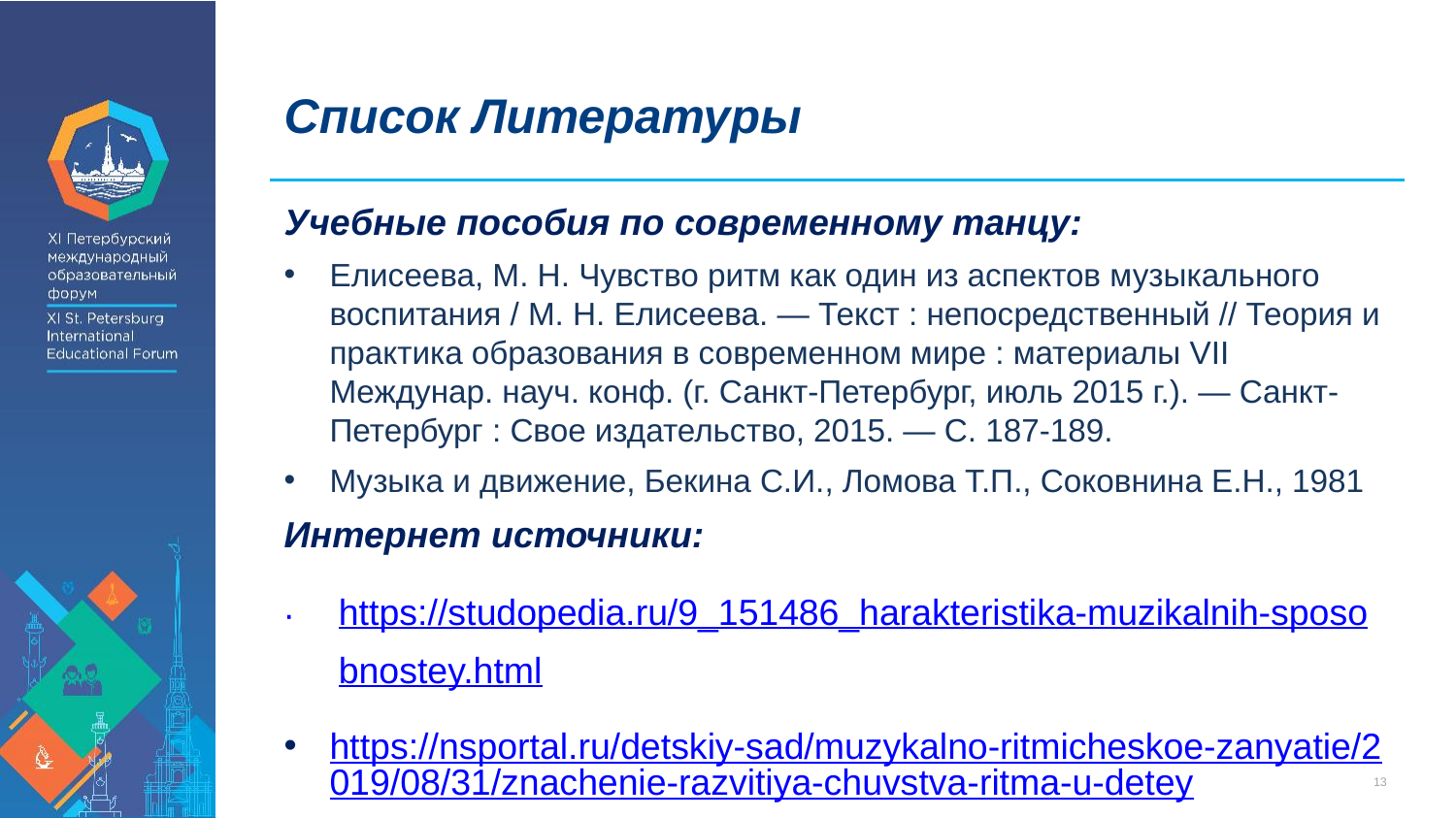

# Список Литературы
Учебные пособия по современному танцу:
Елисеева, М. Н. Чувство ритм как один из аспектов музыкального воспитания / М. Н. Елисеева. — Текст : непосредственный // Теория и практика образования в современном мире : материалы VII Междунар. науч. конф. (г. Санкт-Петербург, июль 2015 г.). — Санкт-Петербург : Свое издательство, 2015. — С. 187-189.
Музыка и движение, Бекина С.И., Ломова Т.П., Соковнина Е.Н., 1981
Интернет источники:
https://studopedia.ru/9_151486_harakteristika-muzikalnih-sposobnostey.html
https://nsportal.ru/detskiy-sad/muzykalno-ritmicheskoe-zanyatie/2019/08/31/znachenie-razvitiya-chuvstva-ritma-u-detey

13